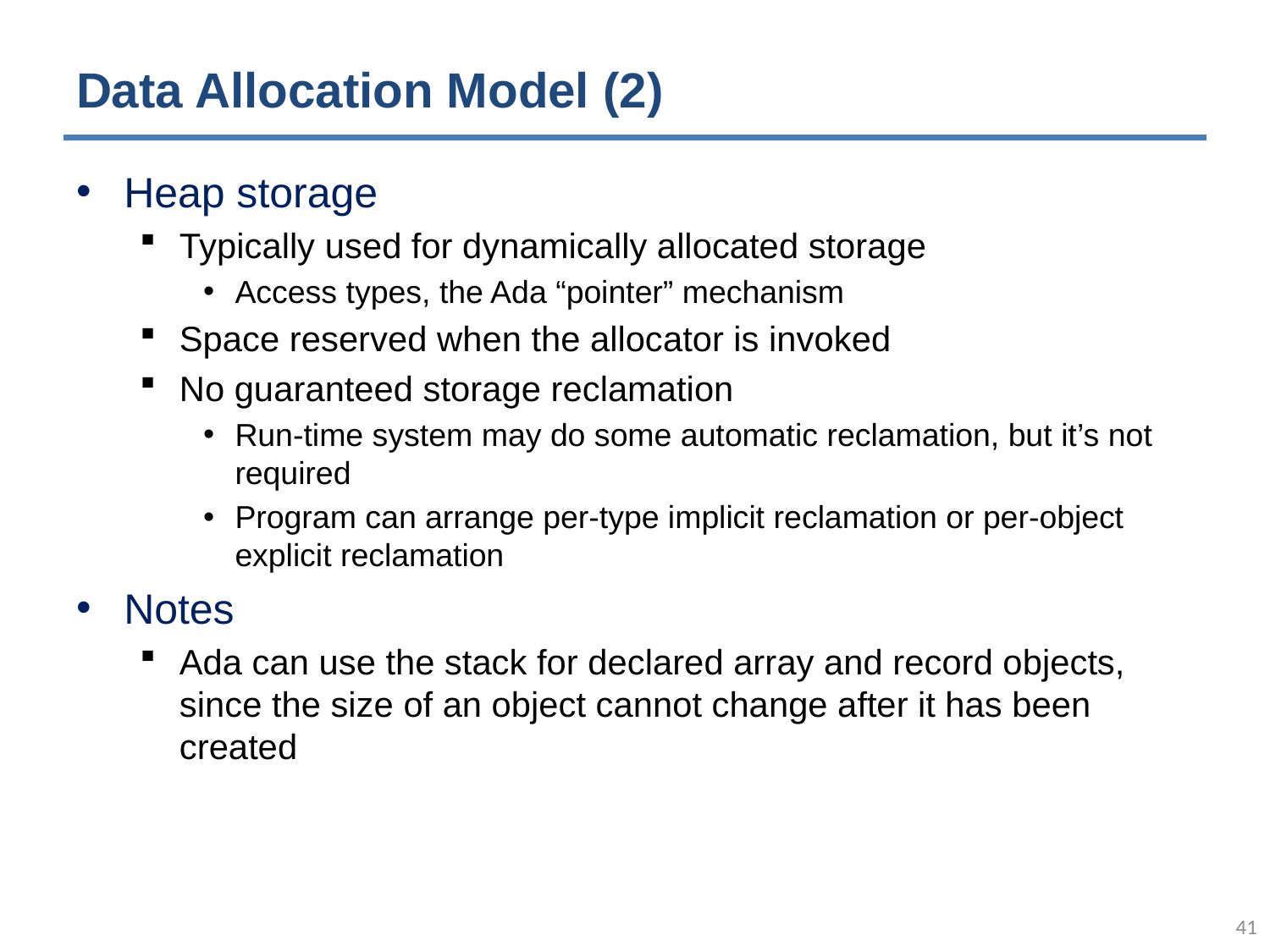

# Data Allocation Model (2)
Heap storage
Typically used for dynamically allocated storage
Access types, the Ada “pointer” mechanism
Space reserved when the allocator is invoked
No guaranteed storage reclamation
Run-time system may do some automatic reclamation, but it’s not required
Program can arrange per-type implicit reclamation or per-object explicit reclamation
Notes
Ada can use the stack for declared array and record objects, since the size of an object cannot change after it has been created

41